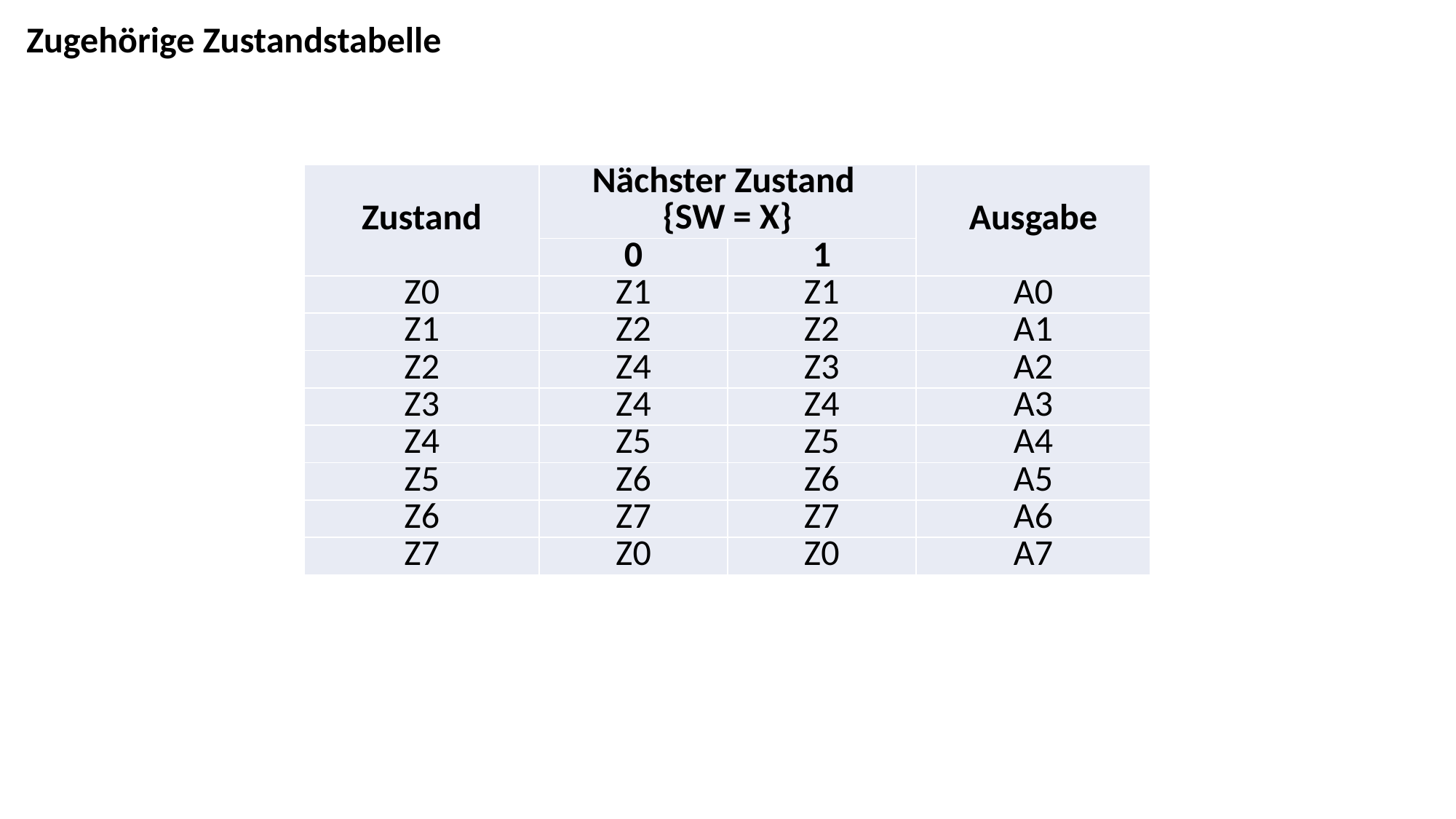

Zugehörige Zustandstabelle
| Zustand | Nächster Zustand {SW = X} |  | Ausgabe |
| --- | --- | --- | --- |
|  | 0 | 1 |  |
| Z0 | Z1 | Z1 | A0 |
| Z1 | Z2 | Z2 | A1 |
| Z2 | Z4 | Z3 | A2 |
| Z3 | Z4 | Z4 | A3 |
| Z4 | Z5 | Z5 | A4 |
| Z5 | Z6 | Z6 | A5 |
| Z6 | Z7 | Z7 | A6 |
| Z7 | Z0 | Z0 | A7 |